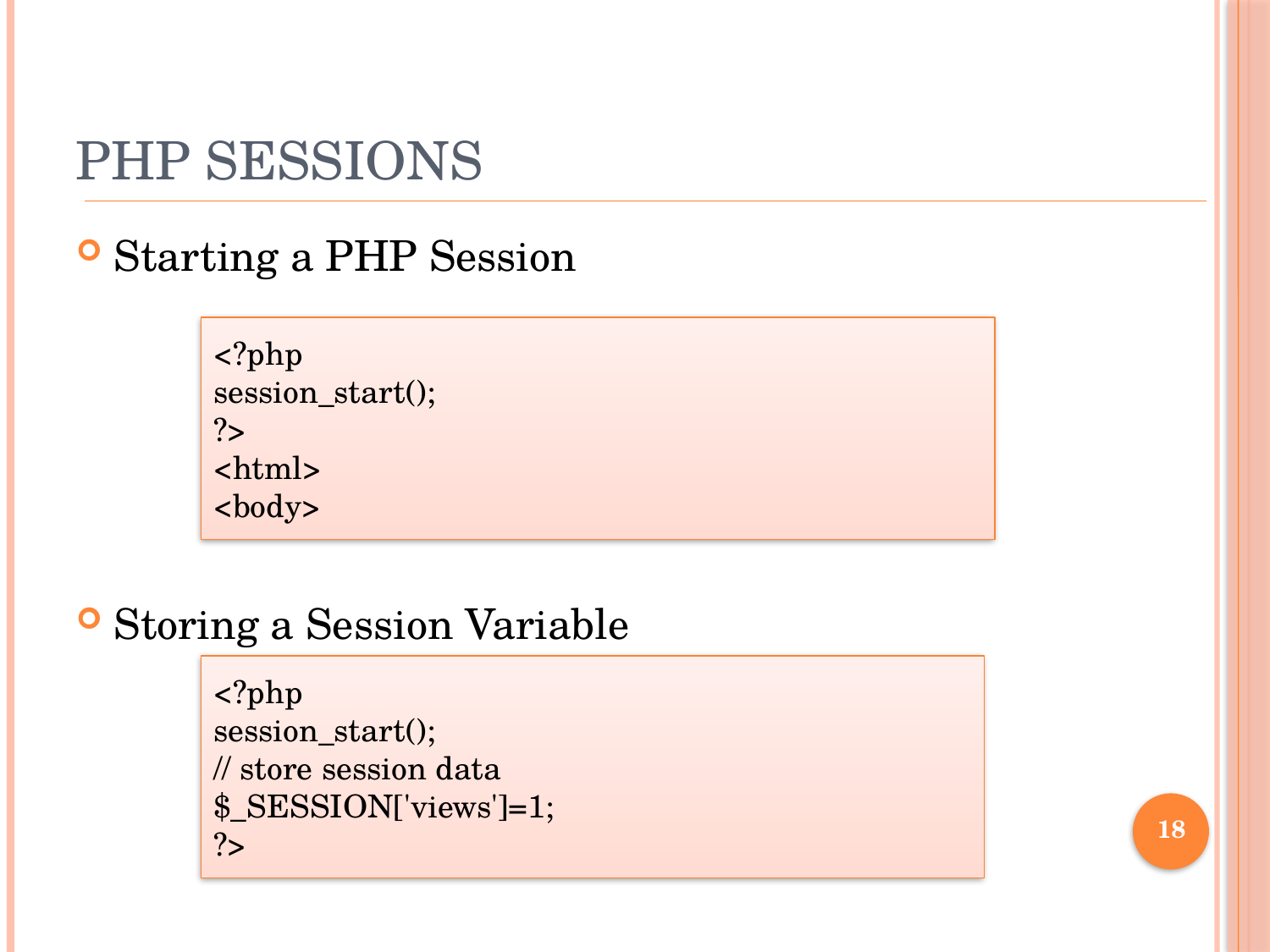

# PHP Sessions
Starting a PHP Session

Storing a Session Variable

<?php
session_start();
?>
<html>
<body>
<?php
session_start();
// store session data
$_SESSION['views']=1;
?>
18